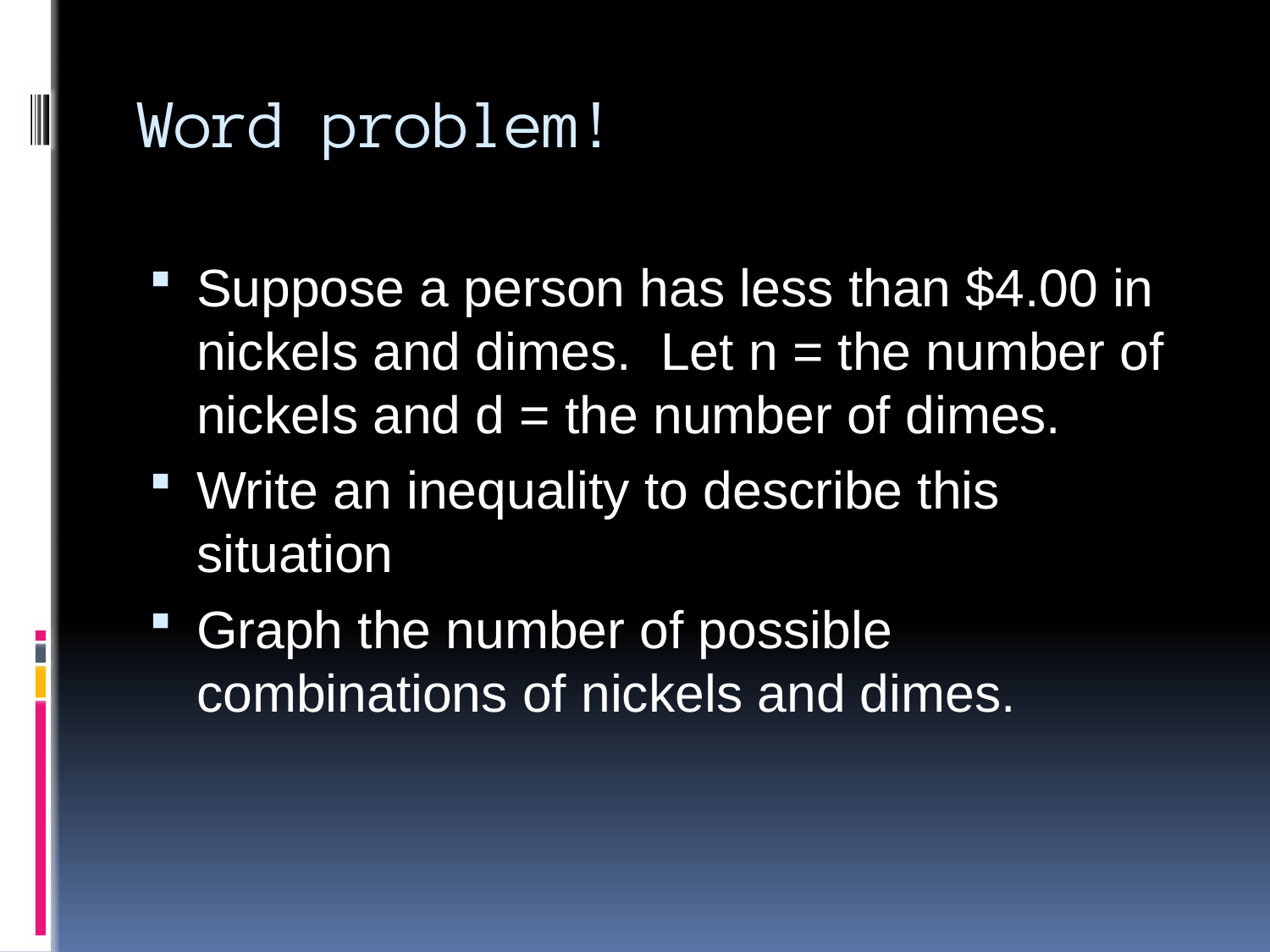

# Word problem!
Suppose a person has less than $4.00 in nickels and dimes.  Let n = the number of nickels and d = the number of dimes.
Write an inequality to describe this situation
Graph the number of possible combinations of nickels and dimes.